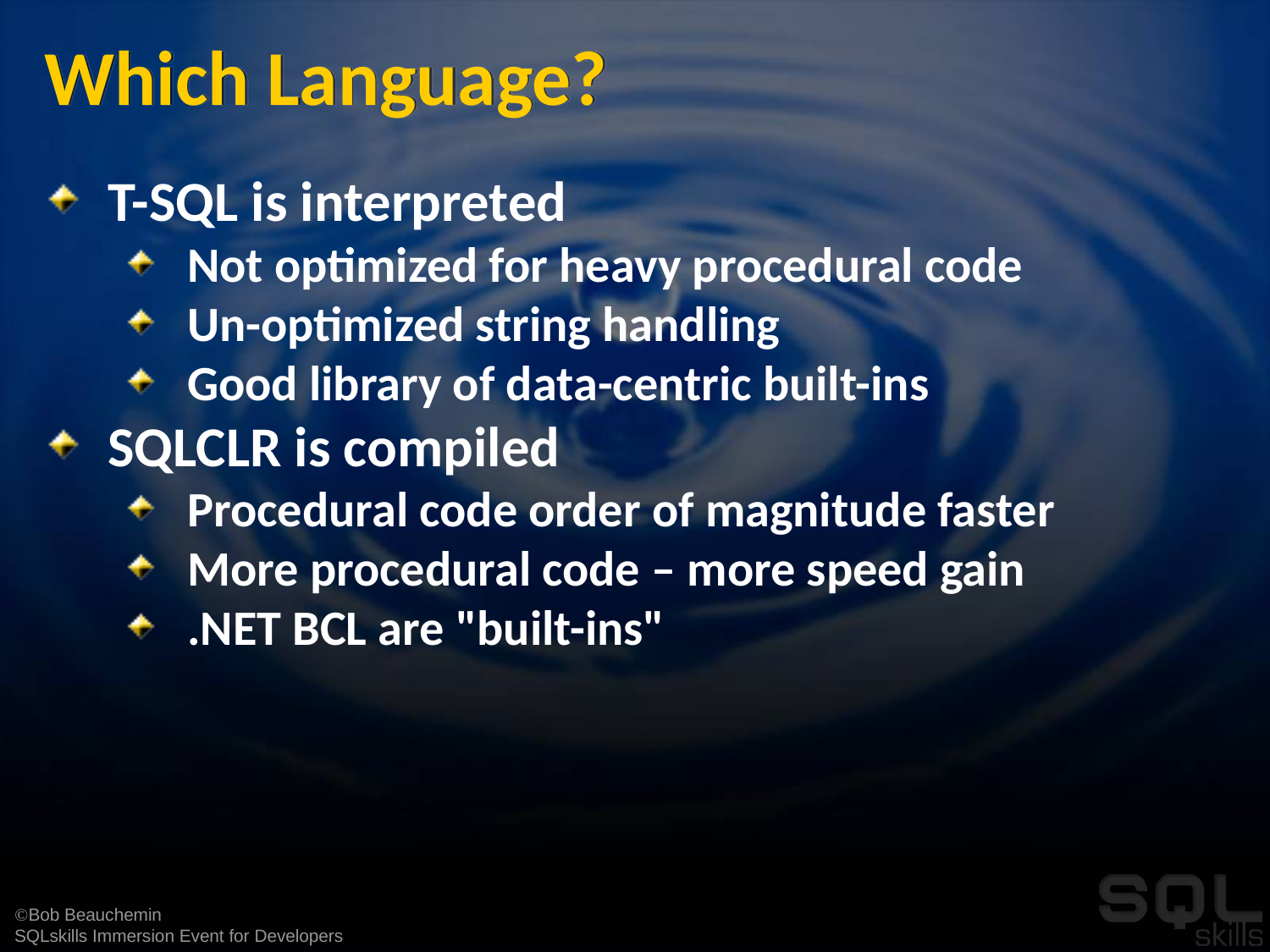

# Which Language?
T-SQL is interpreted
Not optimized for heavy procedural code
Un-optimized string handling
Good library of data-centric built-ins
SQLCLR is compiled
Procedural code order of magnitude faster
More procedural code – more speed gain
.NET BCL are "built-ins"